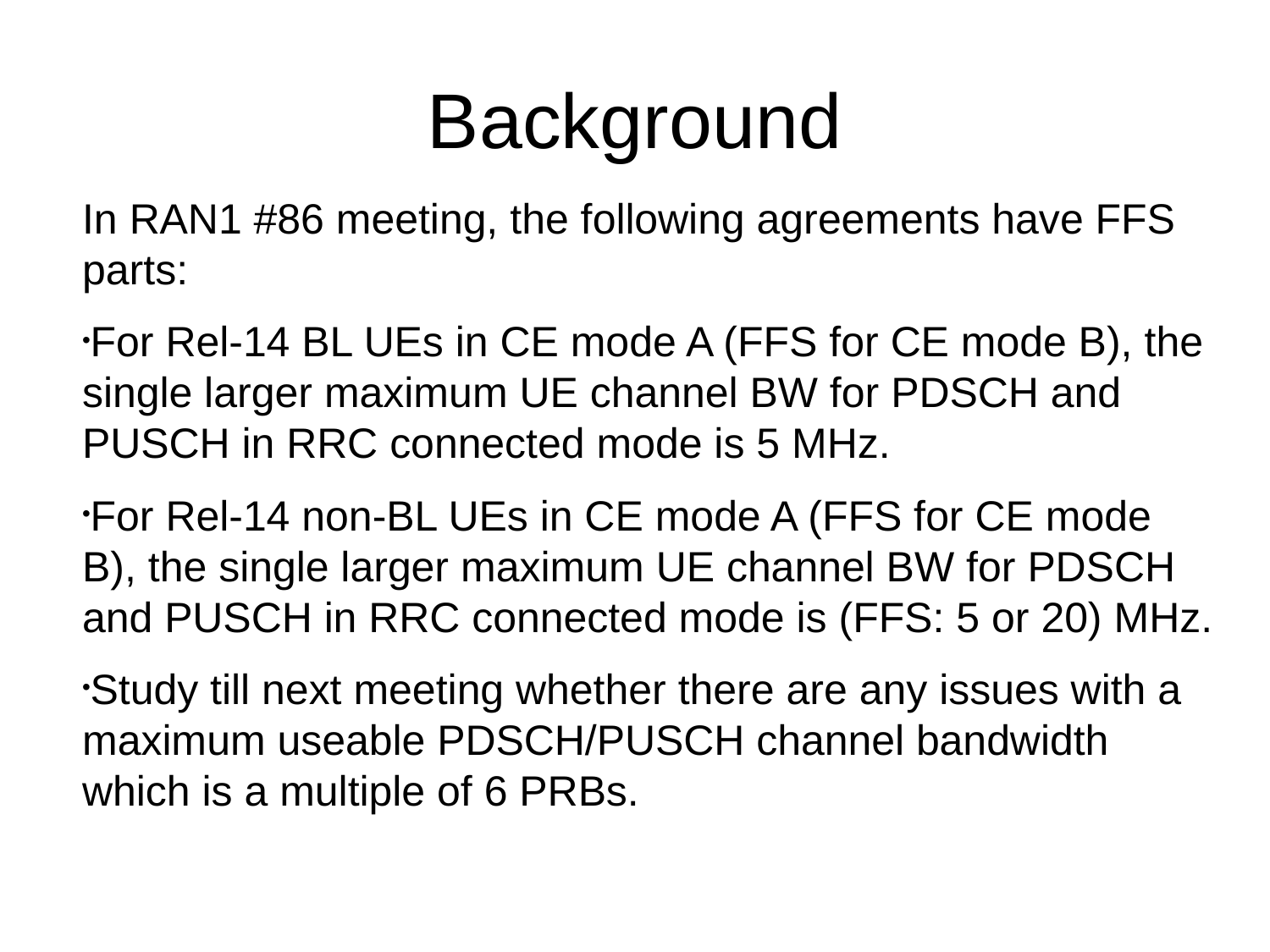

# Background
In RAN1 #86 meeting, the following agreements have FFS parts:
For Rel-14 BL UEs in CE mode A (FFS for CE mode B), the single larger maximum UE channel BW for PDSCH and PUSCH in RRC connected mode is 5 MHz.
For Rel-14 non-BL UEs in CE mode A (FFS for CE mode B), the single larger maximum UE channel BW for PDSCH and PUSCH in RRC connected mode is (FFS: 5 or 20) MHz.
Study till next meeting whether there are any issues with a maximum useable PDSCH/PUSCH channel bandwidth which is a multiple of 6 PRBs.